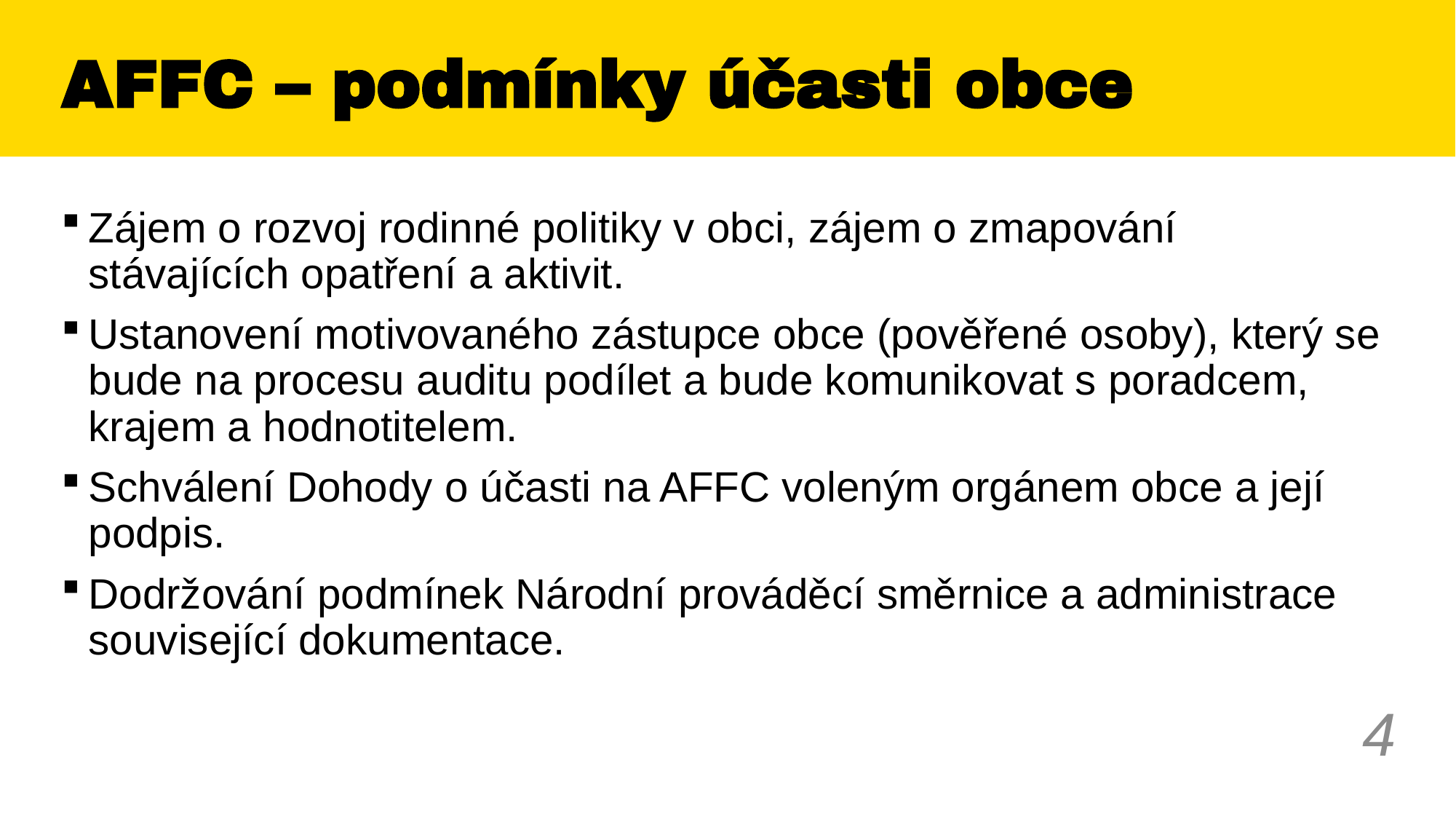

# AFFC – podmínky účasti obce
Zájem o rozvoj rodinné politiky v obci, zájem o zmapování stávajících opatření a aktivit.
Ustanovení motivovaného zástupce obce (pověřené osoby), který se bude na procesu auditu podílet a bude komunikovat s poradcem, krajem a hodnotitelem.
Schválení Dohody o účasti na AFFC voleným orgánem obce a její podpis.
Dodržování podmínek Národní prováděcí směrnice a administrace související dokumentace.

4